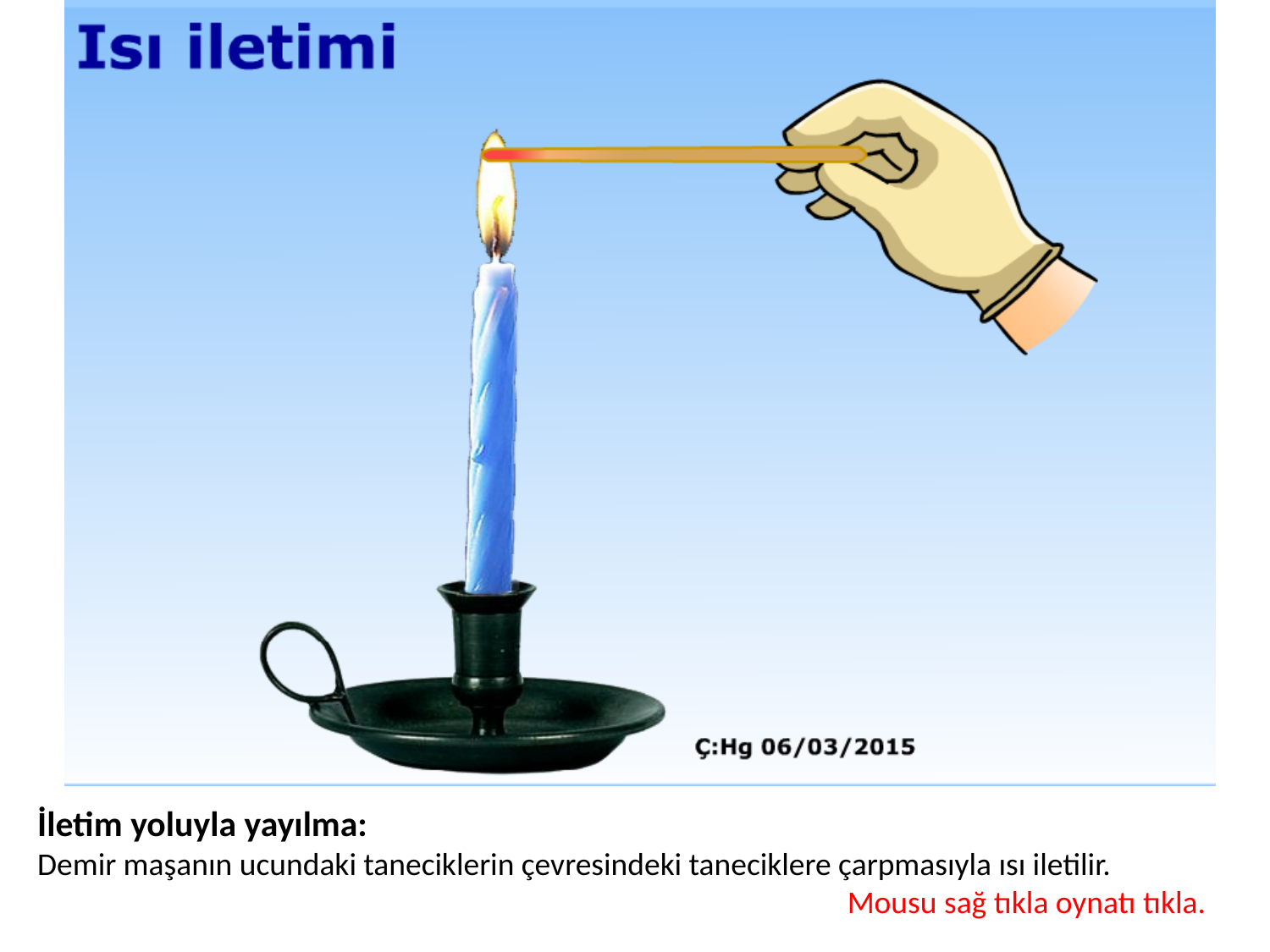

İletim yoluyla yayılma:
Demir maşanın ucundaki taneciklerin çevresindeki taneciklere çarpmasıyla ısı iletilir.
Mousu sağ tıkla oynatı tıkla.